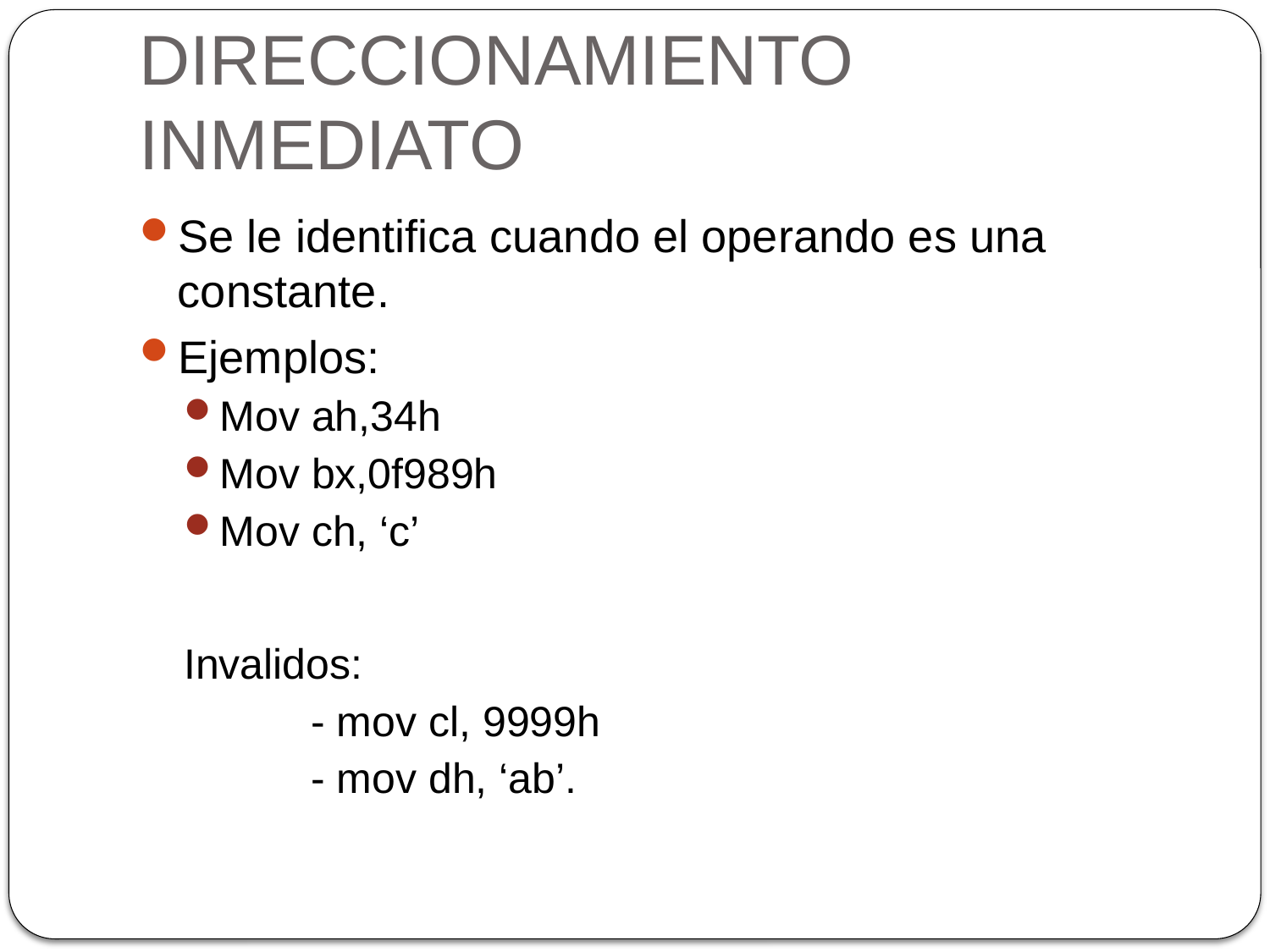

# DIRECCIONAMIENTO INMEDIATO
Se le identifica cuando el operando es una constante.
Ejemplos:
Mov ah,34h
Mov bx,0f989h
Mov ch, ‘c’

Invalidos:
	- mov cl, 9999h
	- mov dh, ‘ab’.